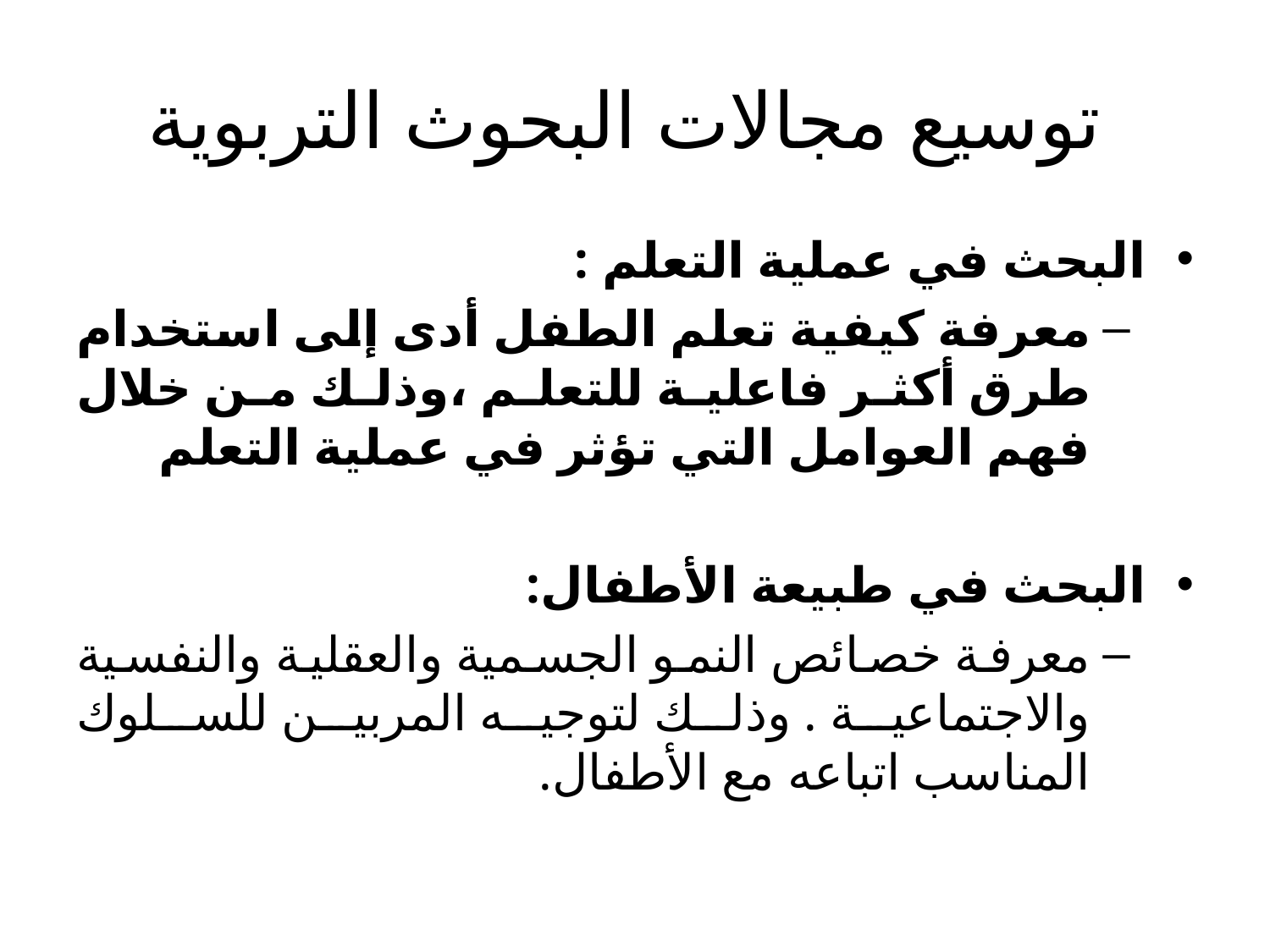

# توسيع مجالات البحوث التربوية
البحث في عملية التعلم :
معرفة كيفية تعلم الطفل أدى إلى استخدام طرق أكثر فاعلية للتعلم ،وذلك من خلال فهم العوامل التي تؤثر في عملية التعلم

البحث في طبيعة الأطفال:
معرفة خصائص النمو الجسمية والعقلية والنفسية والاجتماعية . وذلك لتوجيه المربين للسلوك المناسب اتباعه مع الأطفال.